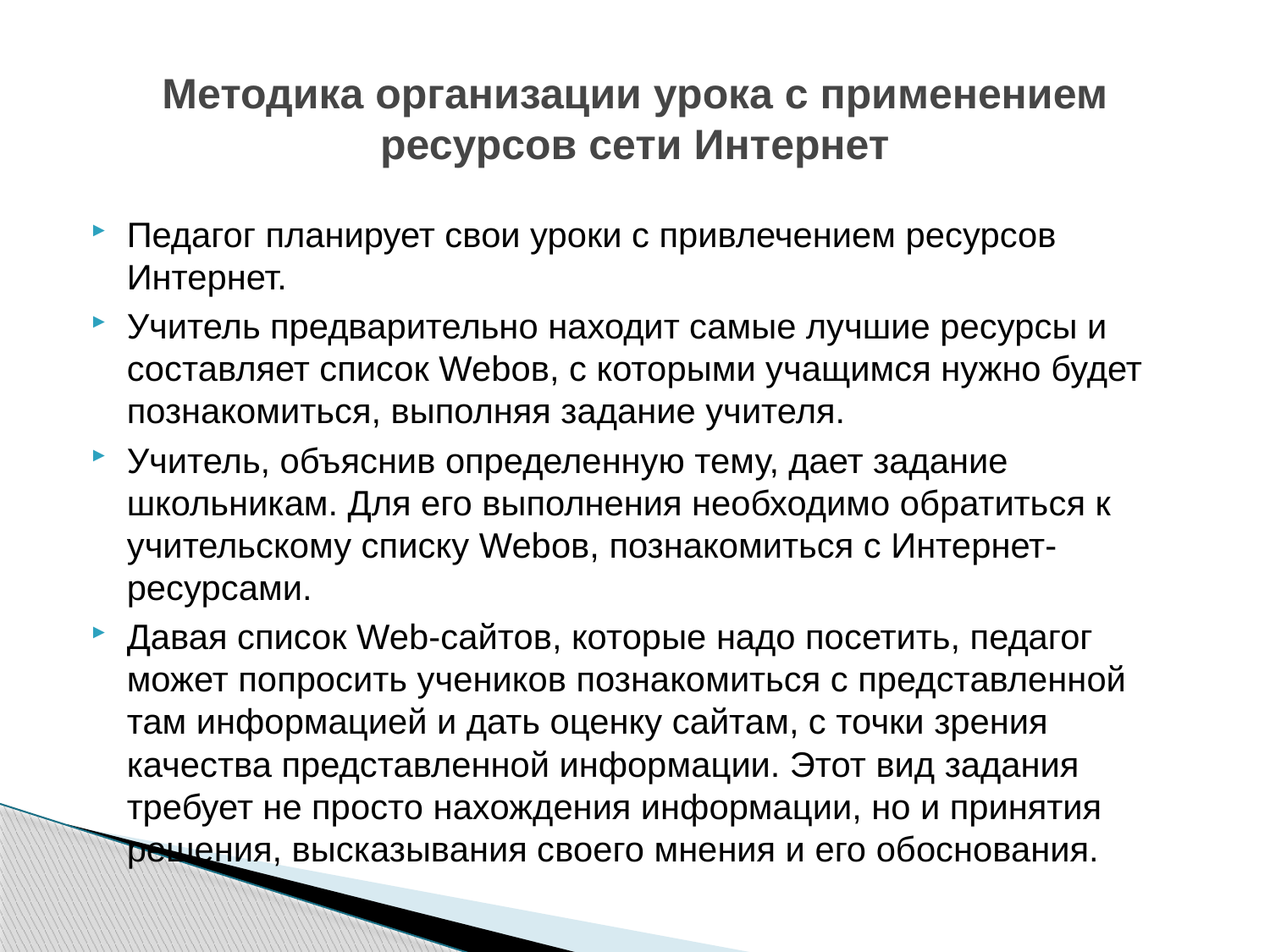

# Методика организации урока с применением ресурсов сети Интернет
Педагог планирует свои уроки с привлечением ресурсов Интернет.
Учитель предварительно находит самые лучшие ресурсы и составляет список Webов, с которыми учащимся нужно будет познакомиться, выполняя задание учителя.
Учитель, объяснив определенную тему, дает задание школьникам. Для его выполнения необходимо обратиться к учительскому списку Webов, познакомиться с Интернет-ресурсами.
Давая список Web-сайтов, которые надо посетить, педагог может попросить учеников познакомиться с представленной там информацией и дать оценку сайтам, с точки зрения качества представленной информации. Этот вид задания требует не просто нахождения информации, но и принятия решения, высказывания своего мнения и его обоснования.